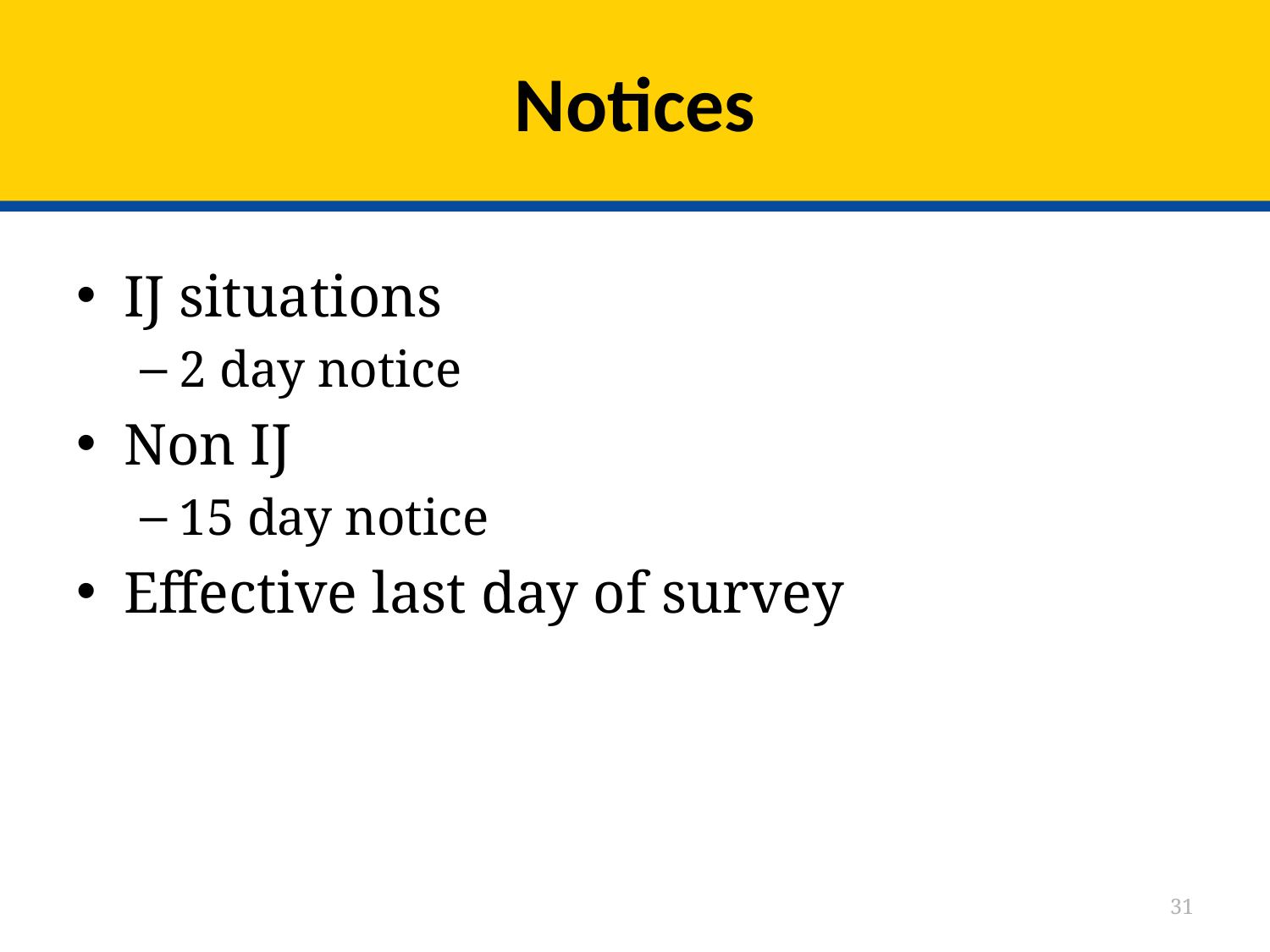

# Notices
IJ situations
2 day notice
Non IJ
15 day notice
Effective last day of survey
31